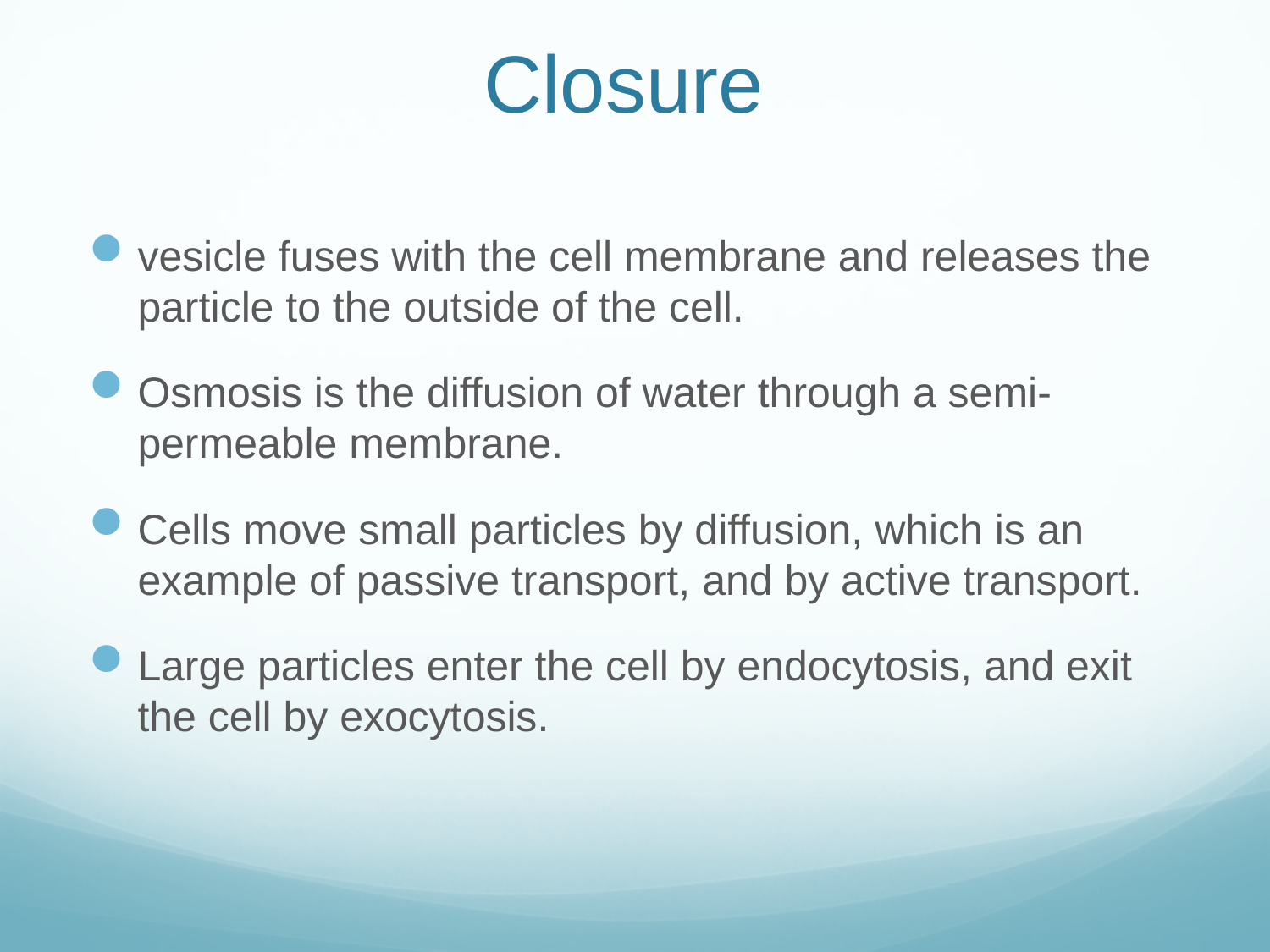

# Closure
vesicle fuses with the cell membrane and releases the particle to the outside of the cell.
Osmosis is the diffusion of water through a semi-permeable membrane.
Cells move small particles by diffusion, which is an example of passive transport, and by active transport.
Large particles enter the cell by endocytosis, and exit the cell by exocytosis.